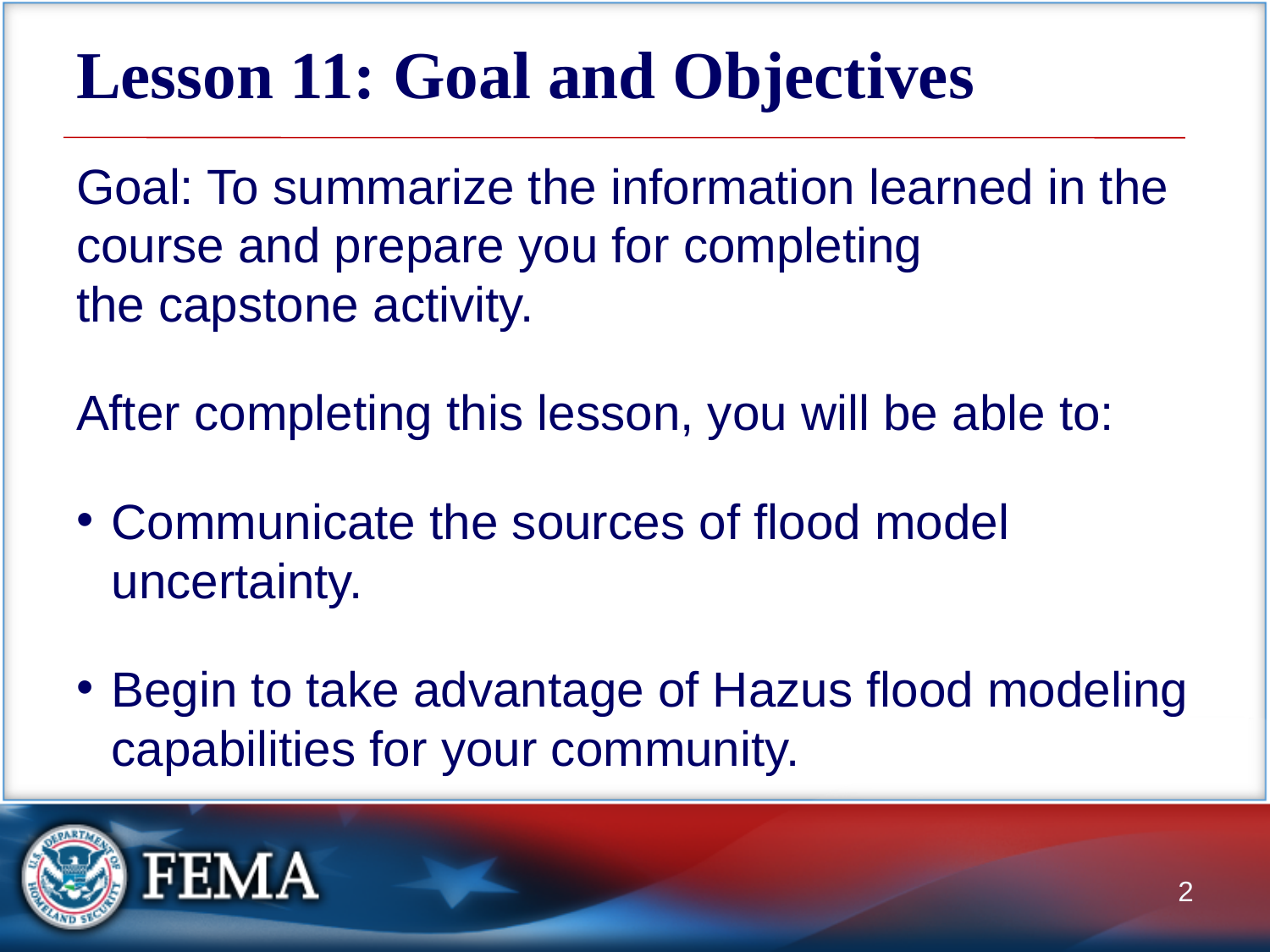

# Lesson 11: Goal and Objectives
Goal: To summarize the information learned in the course and prepare you for completing the capstone activity.
After completing this lesson, you will be able to:
Communicate the sources of flood model uncertainty.
Begin to take advantage of Hazus flood modeling capabilities for your community.
2